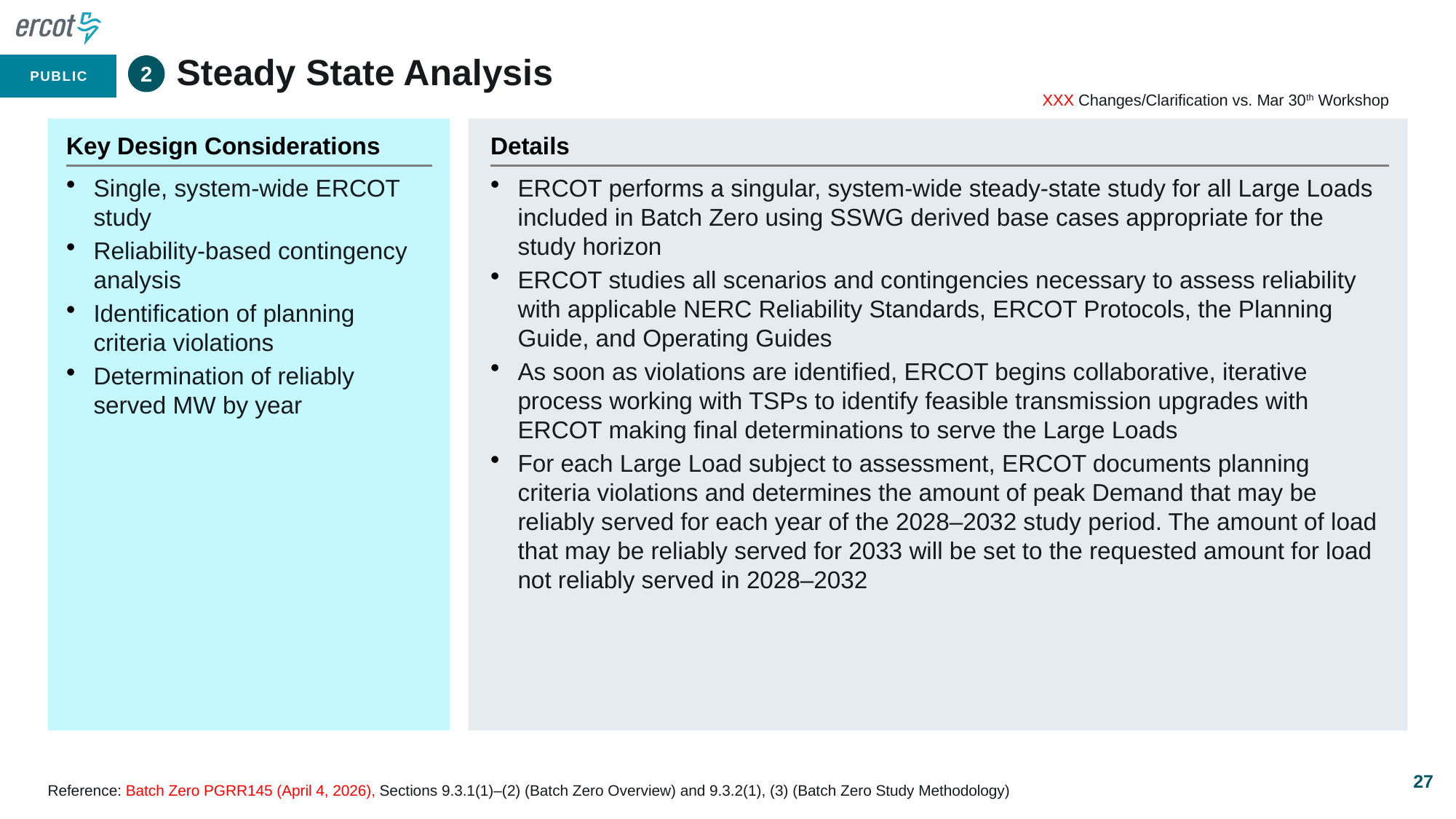

Steady State Analysis
2
XXX Changes/Clarification vs. Mar 30th Workshop

Key Design Considerations
Details
Single, system-wide ERCOT study
Reliability-based contingency analysis
Identification of planning criteria violations
Determination of reliably served MW by year
ERCOT performs a singular, system-wide steady-state study for all Large Loads included in Batch Zero using SSWG derived base cases appropriate for the study horizon
ERCOT studies all scenarios and contingencies necessary to assess reliability with applicable NERC Reliability Standards, ERCOT Protocols, the Planning Guide, and Operating Guides
As soon as violations are identified, ERCOT begins collaborative, iterative process working with TSPs to identify feasible transmission upgrades with ERCOT making final determinations to serve the Large Loads
For each Large Load subject to assessment, ERCOT documents planning criteria violations and determines the amount of peak Demand that may be reliably served for each year of the 2028–2032 study period. The amount of load that may be reliably served for 2033 will be set to the requested amount for load not reliably served in 2028–2032
27
Reference: Batch Zero PGRR145 (April 4, 2026), Sections 9.3.1(1)–(2) (Batch Zero Overview) and 9.3.2(1), (3) (Batch Zero Study Methodology)